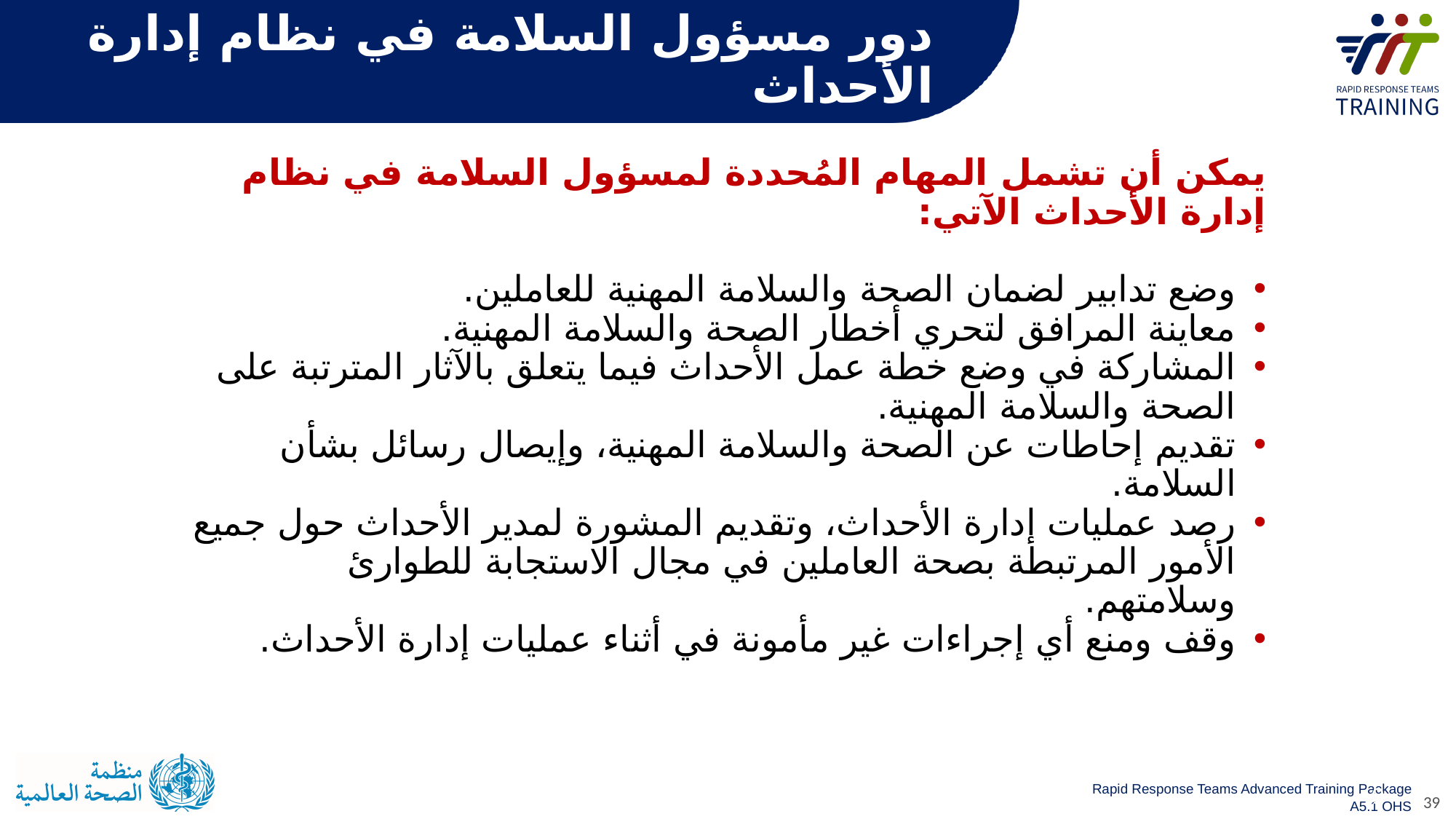

دور مسؤول السلامة في نظام إدارة الأحداث
يمكن أن تشمل المهام المُحددة لمسؤول السلامة في نظام إدارة الأحداث الآتي:

وضع تدابير لضمان الصحة والسلامة المهنية للعاملين.
معاينة المرافق لتحري أخطار الصحة والسلامة المهنية.
المشاركة في وضع خطة عمل الأحداث فيما يتعلق بالآثار المترتبة على الصحة والسلامة المهنية.
تقديم إحاطات عن الصحة والسلامة المهنية، وإيصال رسائل بشأن السلامة.
رصد عمليات إدارة الأحداث، وتقديم المشورة لمدير الأحداث حول جميع الأمور المرتبطة بصحة العاملين في مجال الاستجابة للطوارئ وسلامتهم.
وقف ومنع أي إجراءات غير مأمونة في أثناء عمليات إدارة الأحداث.
39